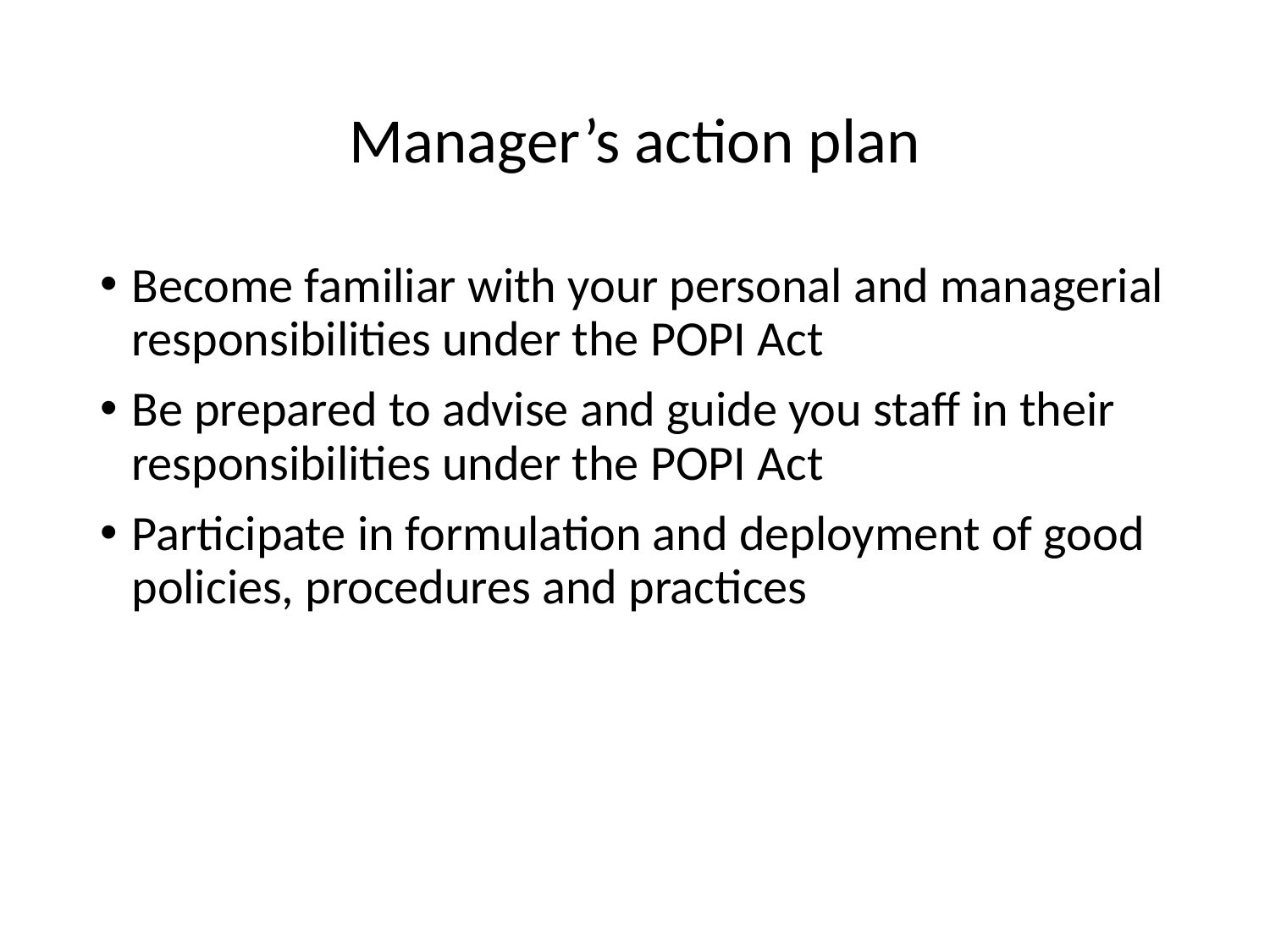

# Manager’s action plan
Become familiar with your personal and managerial responsibilities under the POPI Act
Be prepared to advise and guide you staff in their responsibilities under the POPI Act
Participate in formulation and deployment of good policies, procedures and practices